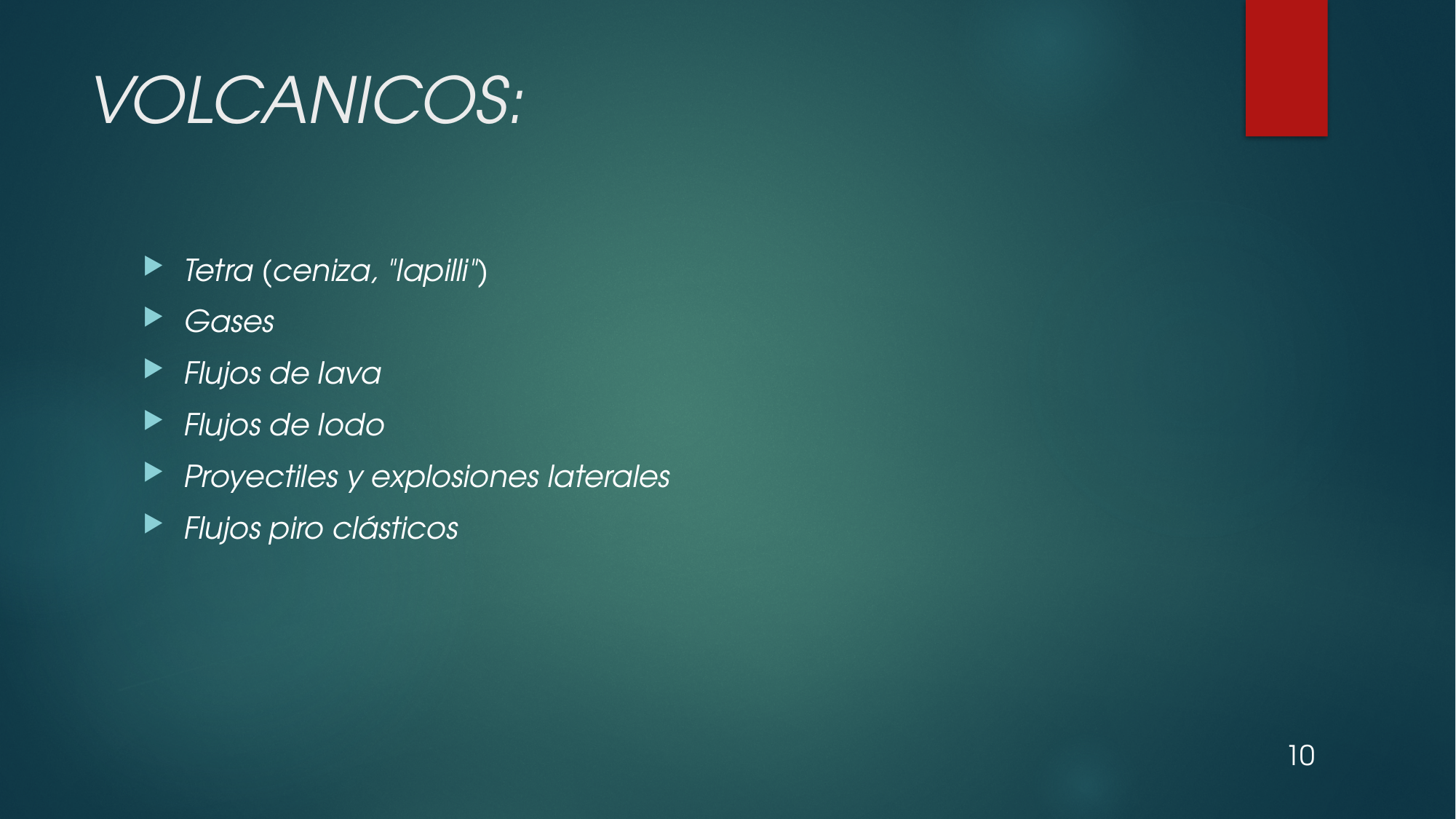

# VOLCANICOS:
Tetra (ceniza, "lapilli")
Gases
Flujos de lava
Flujos de lodo
Proyectiles y explosiones laterales
Flujos piro clásticos

10